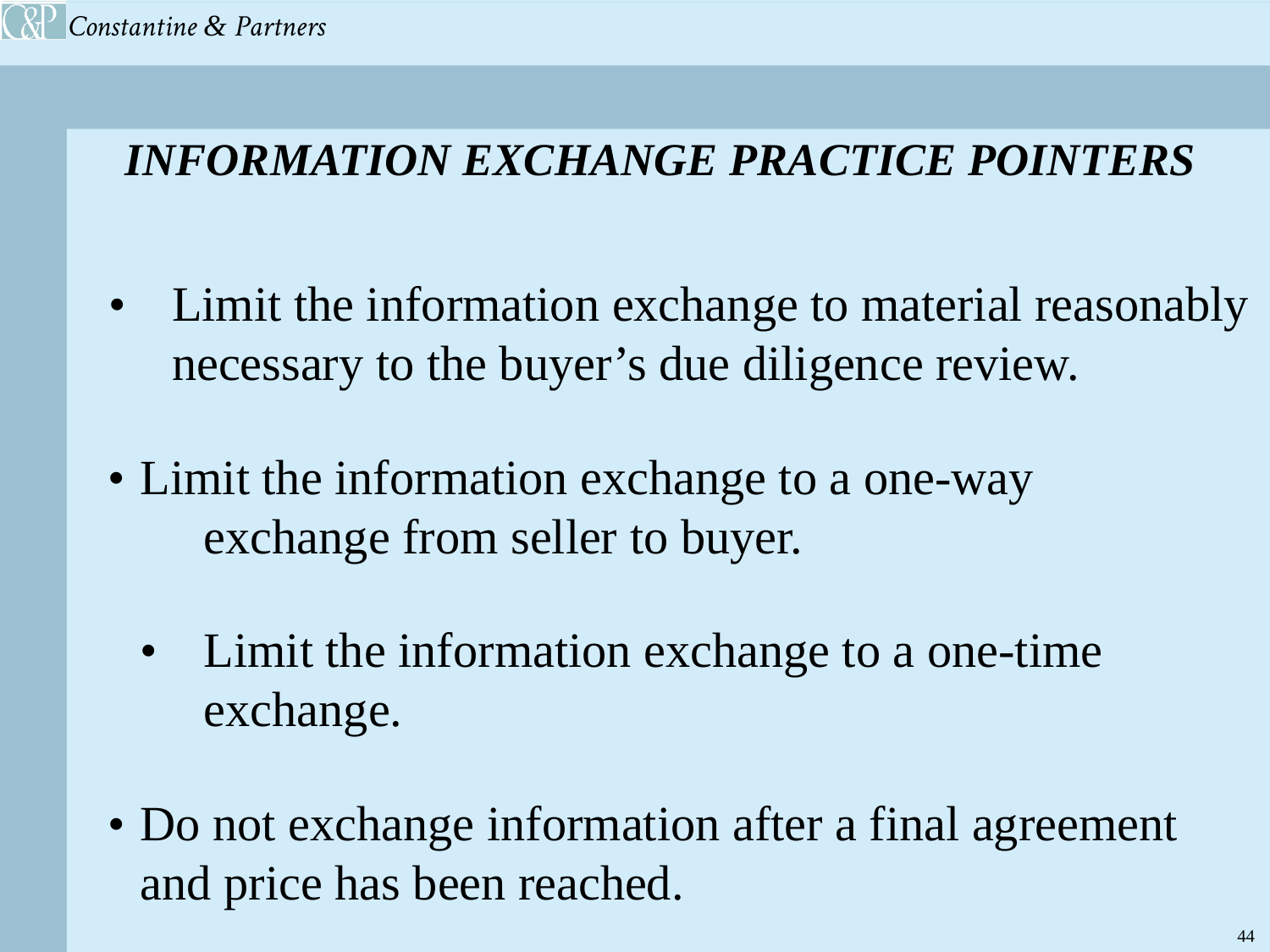

INFORMATION EXCHANGE PRACTICE POINTERS
	•	Limit the information exchange to material reasonably 		necessary to the buyer’s due diligence review.

•	Limit the information exchange to a one-way 				exchange from seller to buyer.

	•	Limit the information exchange to a one-time 				exchange.

•	Do not exchange information after a final agreement 		and price has been reached.